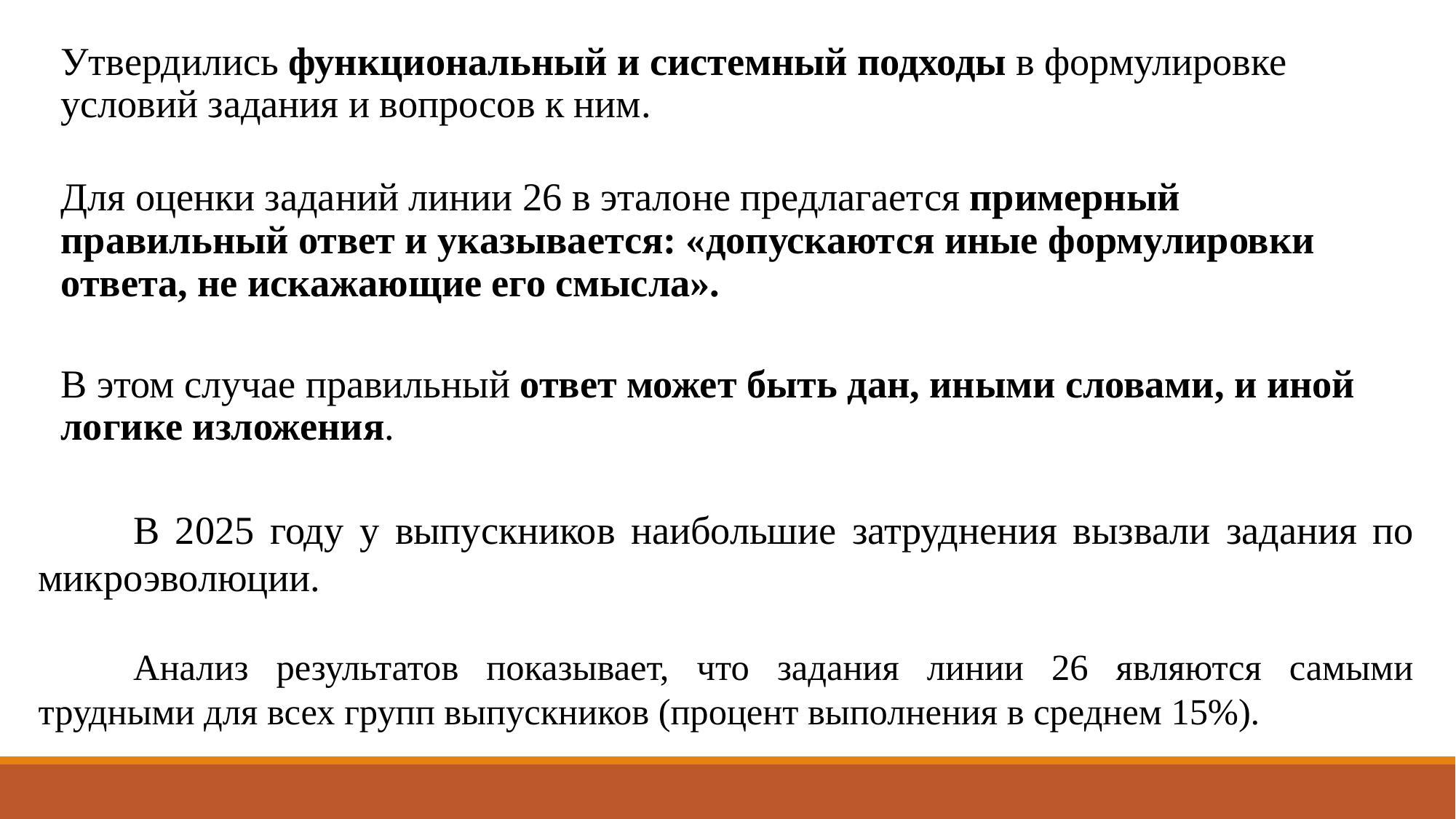

Утвердились функциональный и системный подходы в формулировке условий задания и вопросов к ним.
	Для оценки заданий линии 26 в эталоне предлагается примерный правильный ответ и указывается: «допускаются иные формулировки ответа, не искажающие его смысла».

	В этом случае правильный ответ может быть дан, иными словами, и иной логике изложения.

	В 2025 году у выпускников наибольшие затруднения вызвали задания по микроэволюции.

	Анализ результатов показывает, что задания линии 26 являются самыми трудными для всех групп выпускников (процент выполнения в среднем 15%).